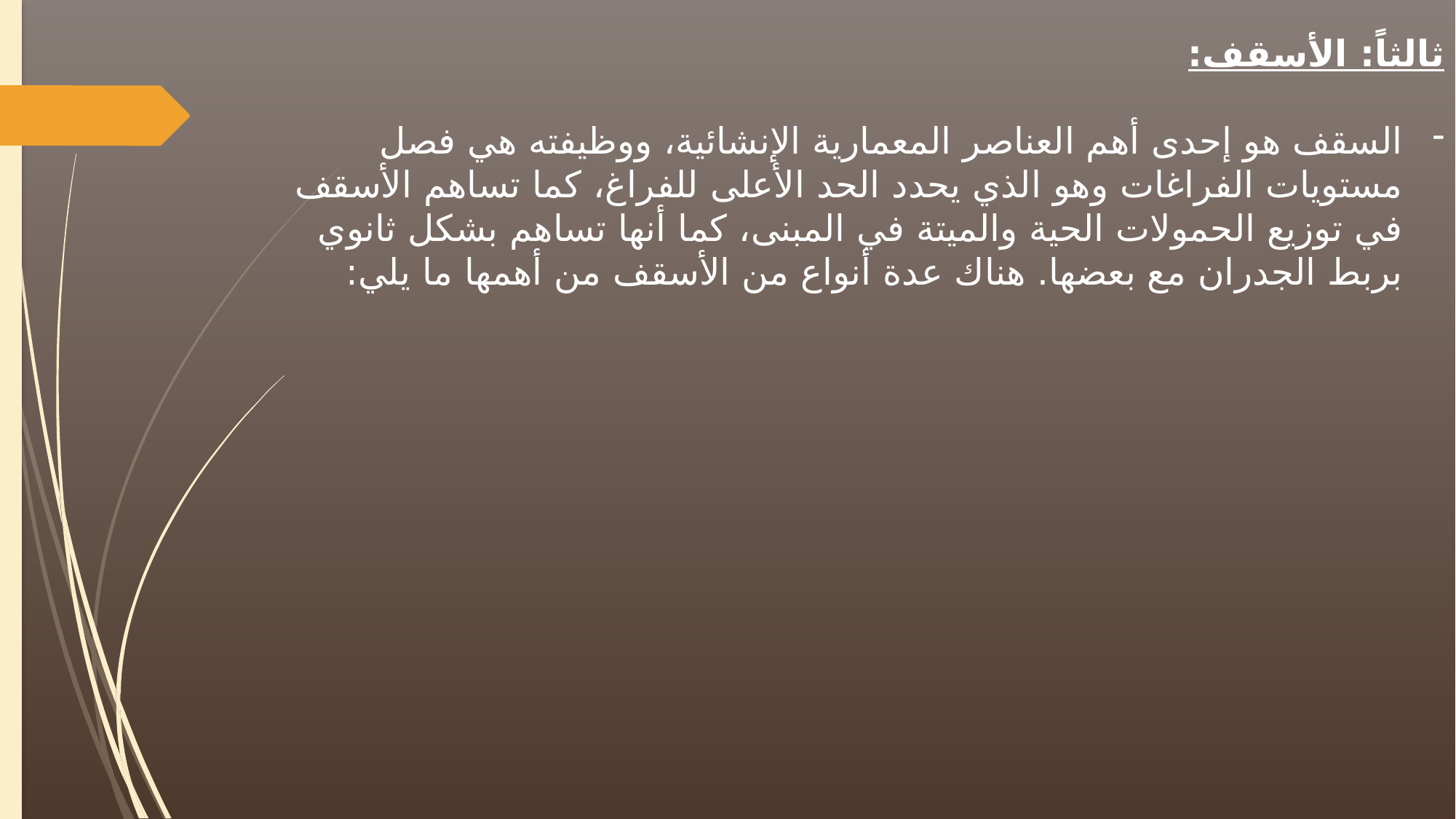

ثالثاً: الأسقف:

السقف هو إحدى أهم العناصر المعمارية الإنشائية، ووظيفته هي فصل مستويات الفراغات وهو الذي يحدد الحد الأعلى للفراغ، كما تساهم الأسقف في توزيع الحمولات الحية والميتة في المبنى، كما أنها تساهم بشكل ثانوي بربط الجدران مع بعضها. هناك عدة أنواع من الأسقف من أهمها ما يلي: